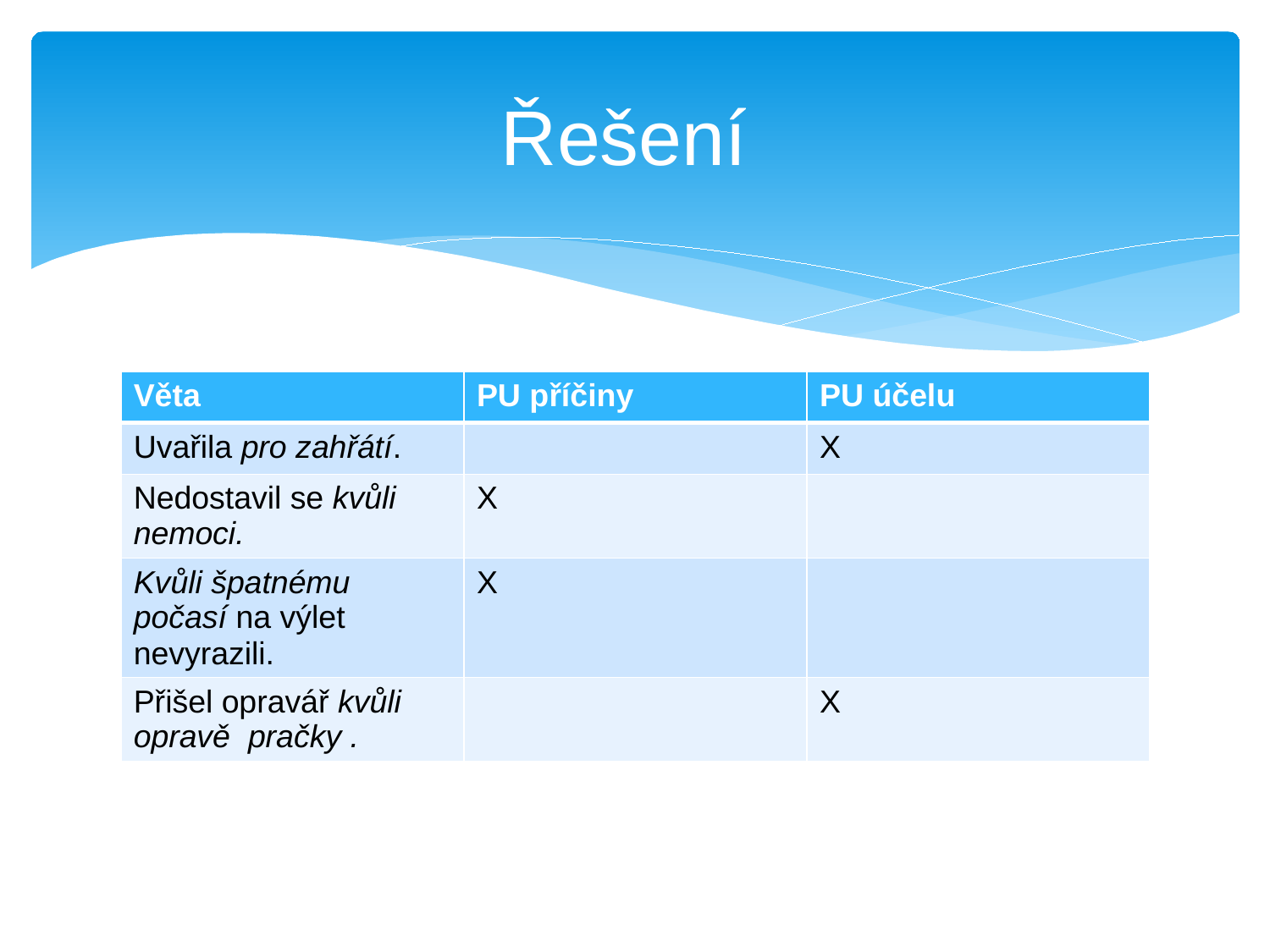

# Řešení
| Věta | PU příčiny | PU účelu |
| --- | --- | --- |
| Uvařila pro zahřátí. |  | X |
| Nedostavil se kvůli nemoci. | X |  |
| Kvůli špatnému počasí na výlet nevyrazili. | X |  |
| Přišel opravář kvůli opravě pračky . |  | X |